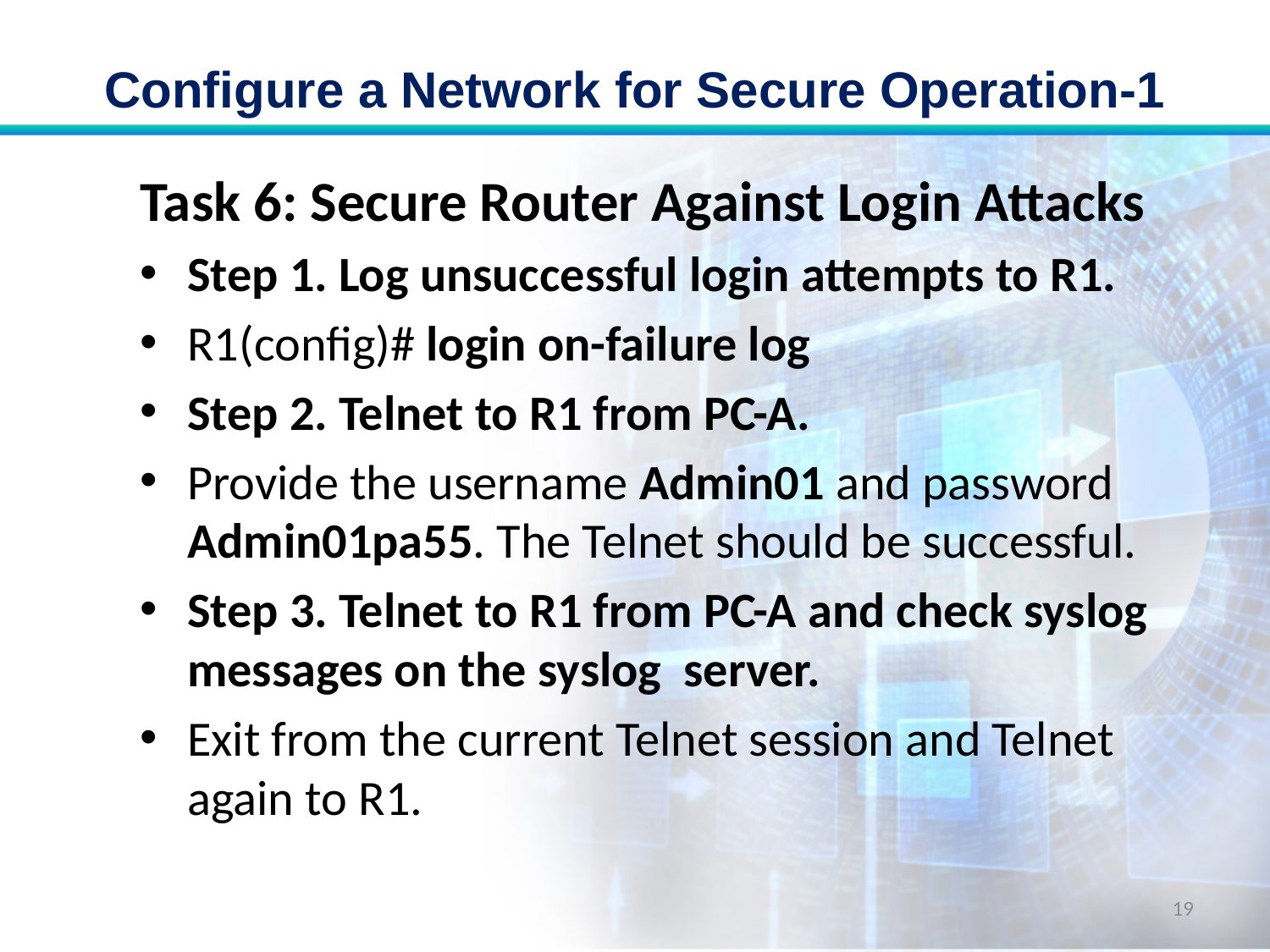

# Configure a Network for Secure Operation-1
Task 6: Secure Router Against Login Attacks
Step 1. Log unsuccessful login attempts to R1.
R1(config)# login on-failure log
Step 2. Telnet to R1 from PC-A.
Provide the username Admin01 and password Admin01pa55. The Telnet should be successful.
Step 3. Telnet to R1 from PC-A and check syslog messages on the syslog  server.
Exit from the current Telnet session and Telnet again to R1.

19